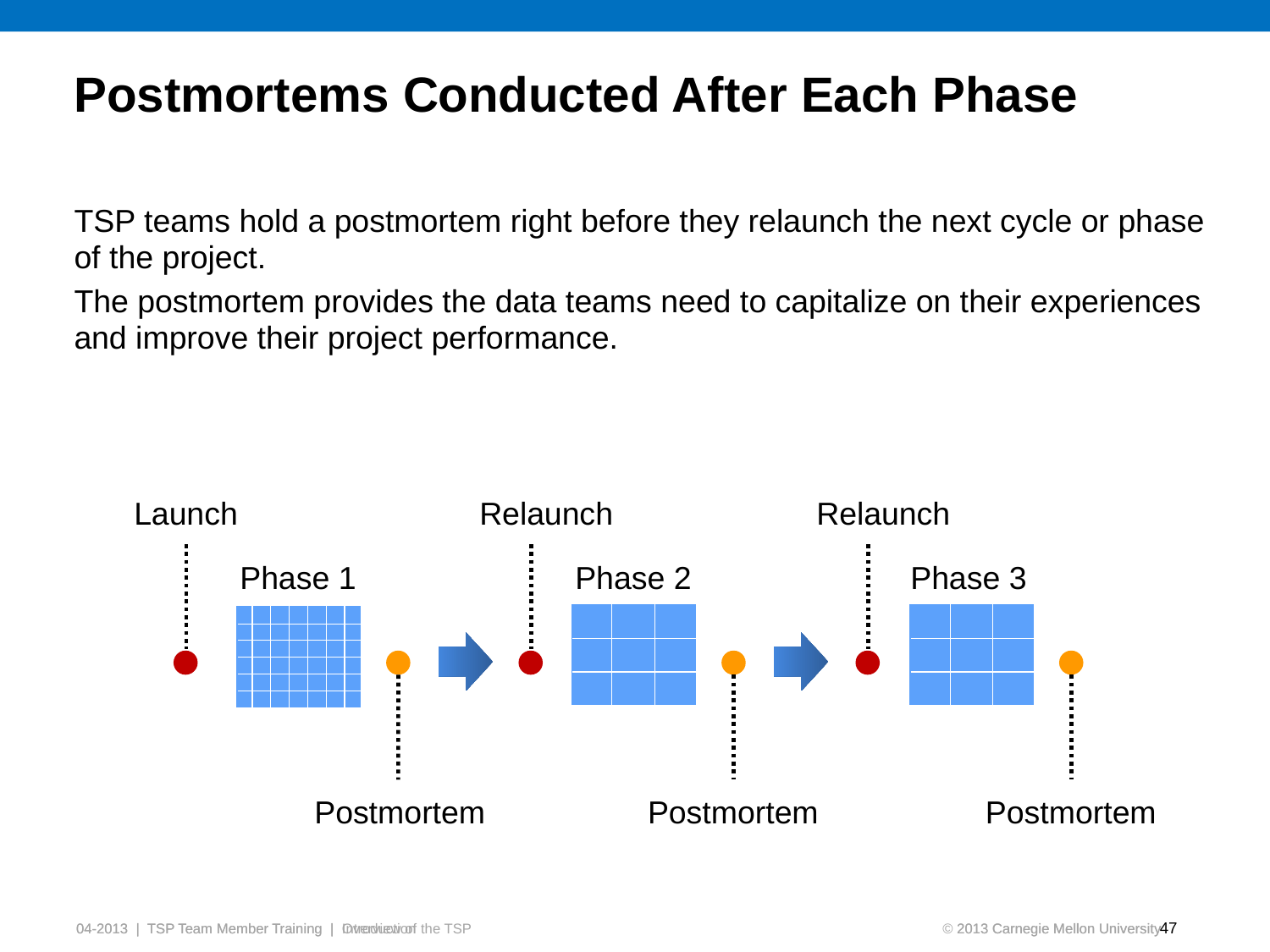

# Postmortems Conducted After Each Phase
TSP teams hold a postmortem right before they relaunch the next cycle or phase of the project.
The postmortem provides the data teams need to capitalize on their experiences and improve their project performance.

Launch

Relaunch

Relaunch

Phase 1

Phase 2
Phase 3

Postmortem
Postmortem
Postmortem